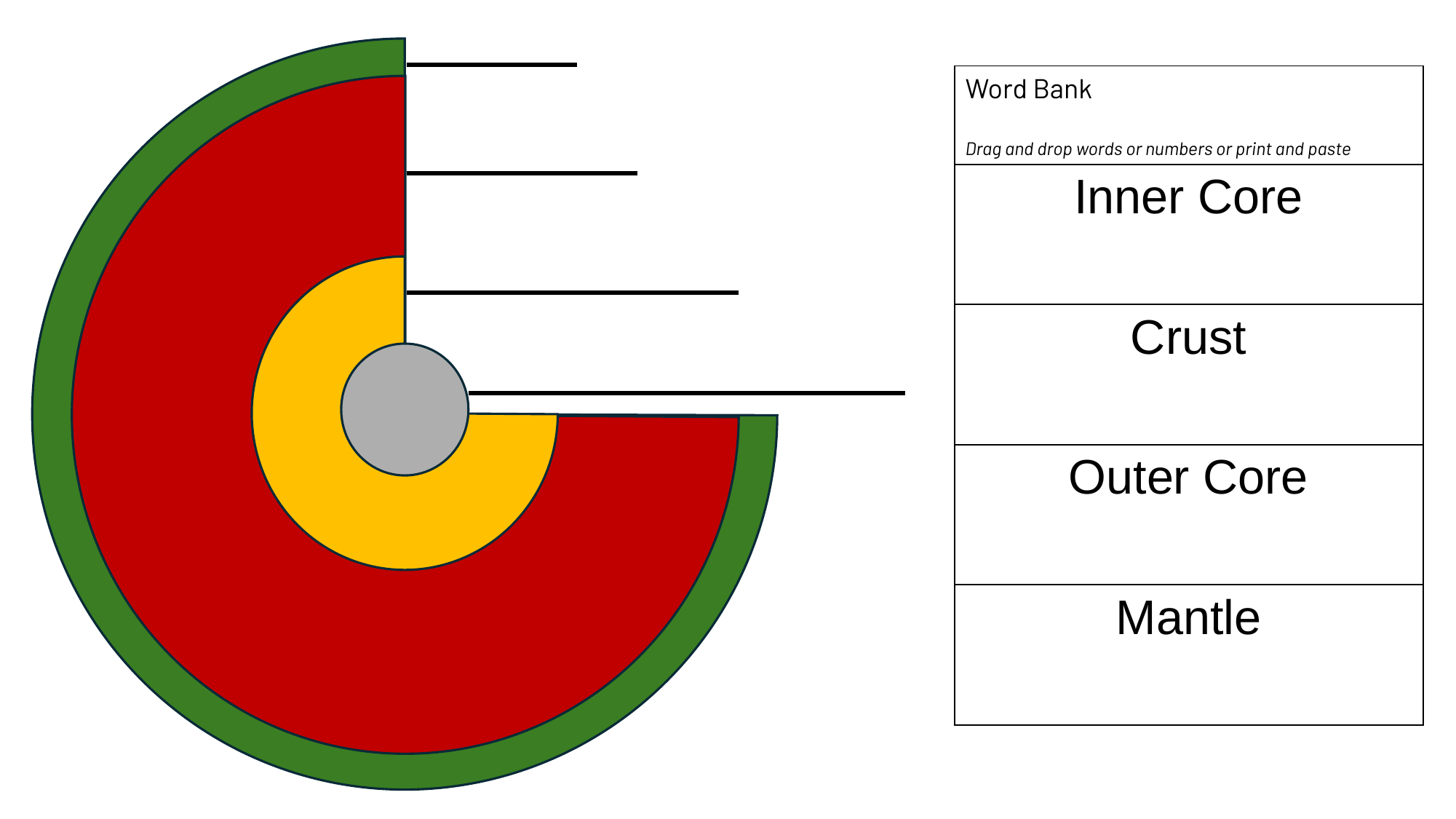

Drag and Drop Earth’s Layers

| Word Bank Drag and drop words or numbers or print and paste |
| --- |
| Inner Core |
| Crust |
| Outer Core |
| Mantle |